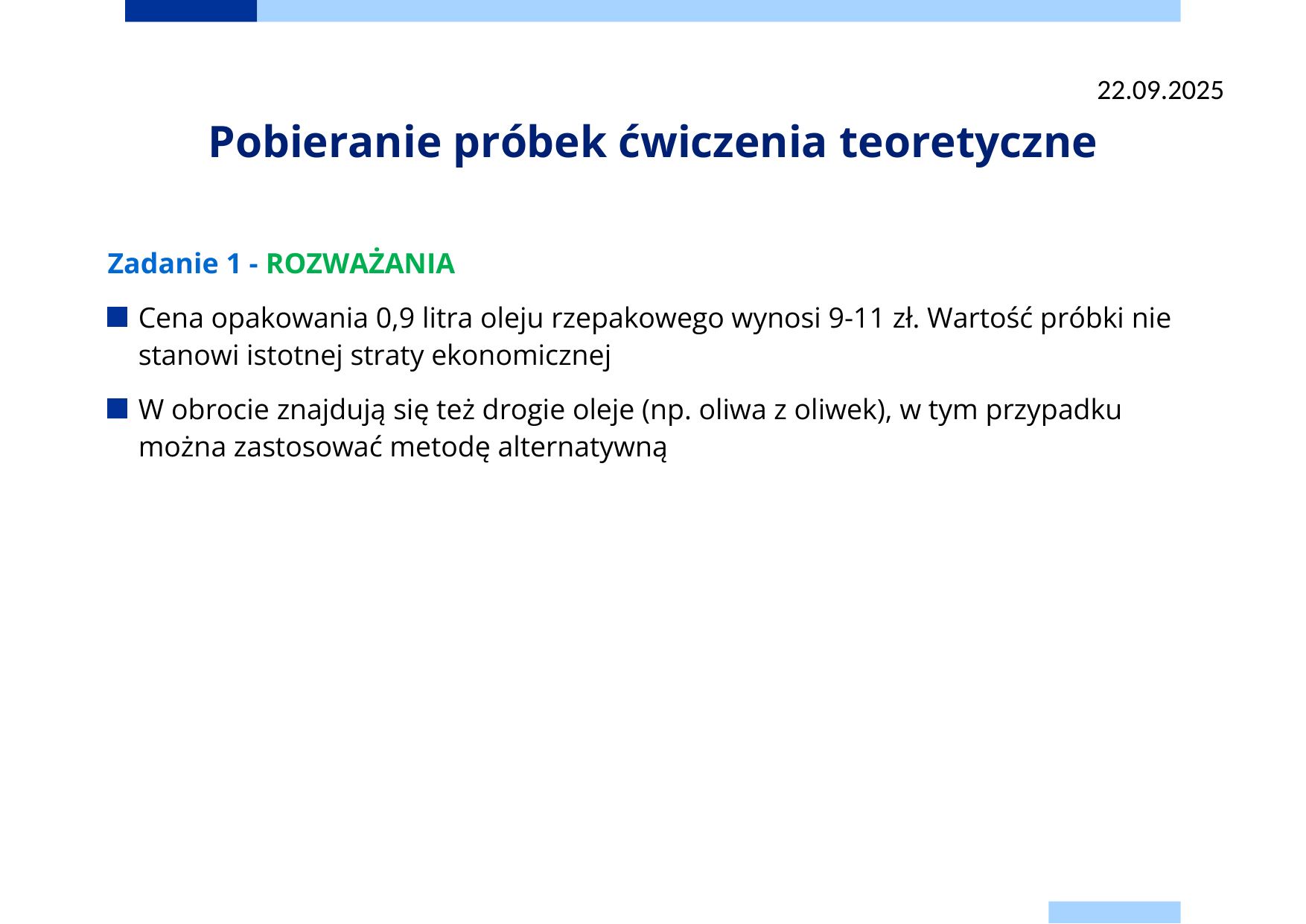

22.09.2025
# Pobieranie próbek ćwiczenia teoretyczne
Zadanie 1 - ROZWAŻANIA
Cena opakowania 0,9 litra oleju rzepakowego wynosi 9-11 zł. Wartość próbki nie stanowi istotnej straty ekonomicznej
W obrocie znajdują się też drogie oleje (np. oliwa z oliwek), w tym przypadku można zastosować metodę alternatywną